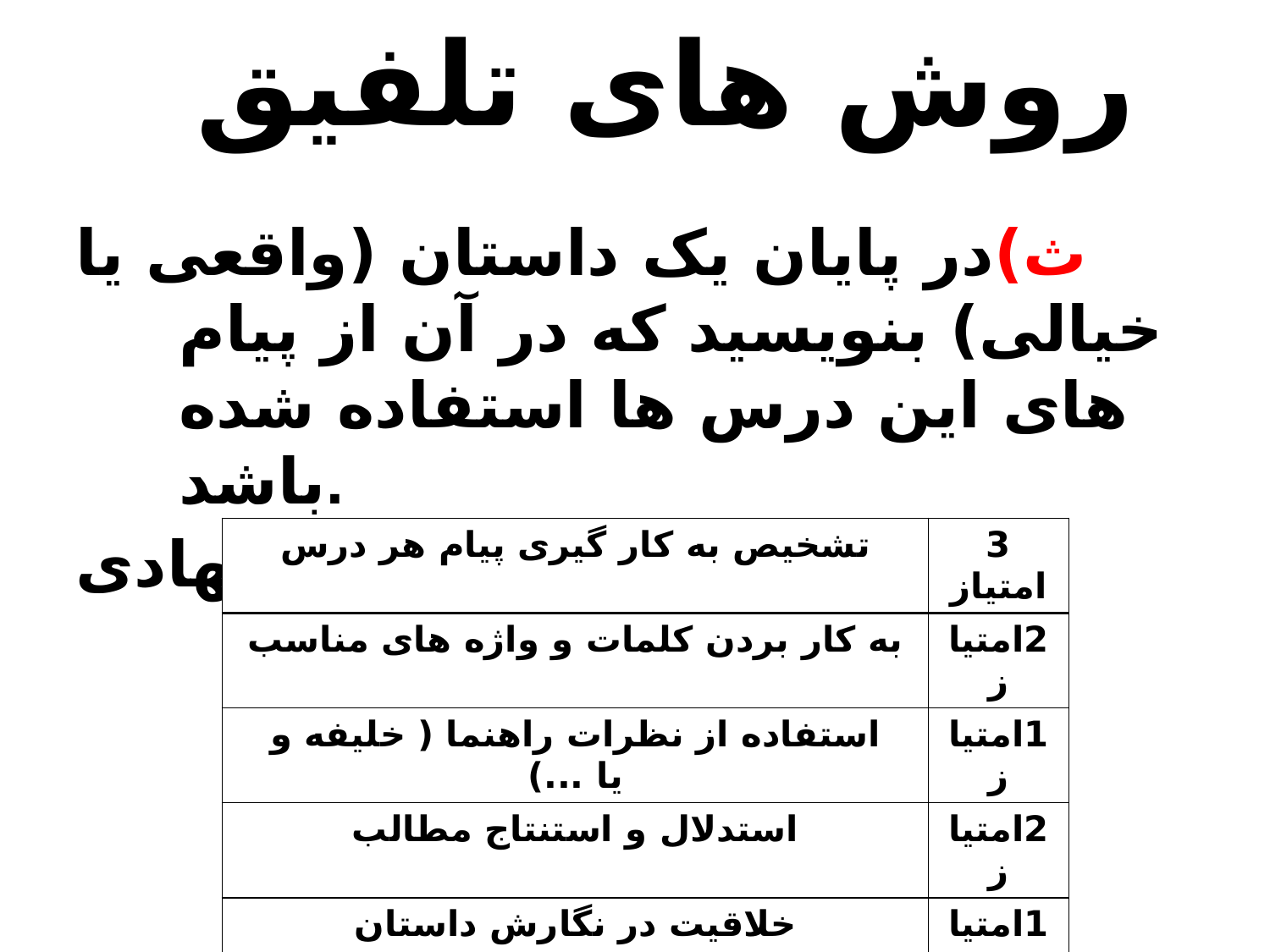

روش های تلفیق
ث)در پایان یک داستان (واقعی یا خیالی) بنویسید که در آن از پیام های این درس ها استفاده شده باشد.
جدول ارزشیابی پیشنهادی

| تشخیص به کار گیری پیام هر درس | 3 امتیاز |
| --- | --- |
| به کار بردن کلمات و واژه های مناسب | 2امتیاز |
| استفاده از نظرات راهنما ( خلیفه و یا ...) | 1امتیاز |
| استدلال و استنتاج مطالب | 2امتیاز |
| خلاقیت در نگارش داستان | 1امتیاز |
| انجام کار گروهی ، نظم پذیری،مسئولیت پذیری و بیان افکار | 1 امتیاز |